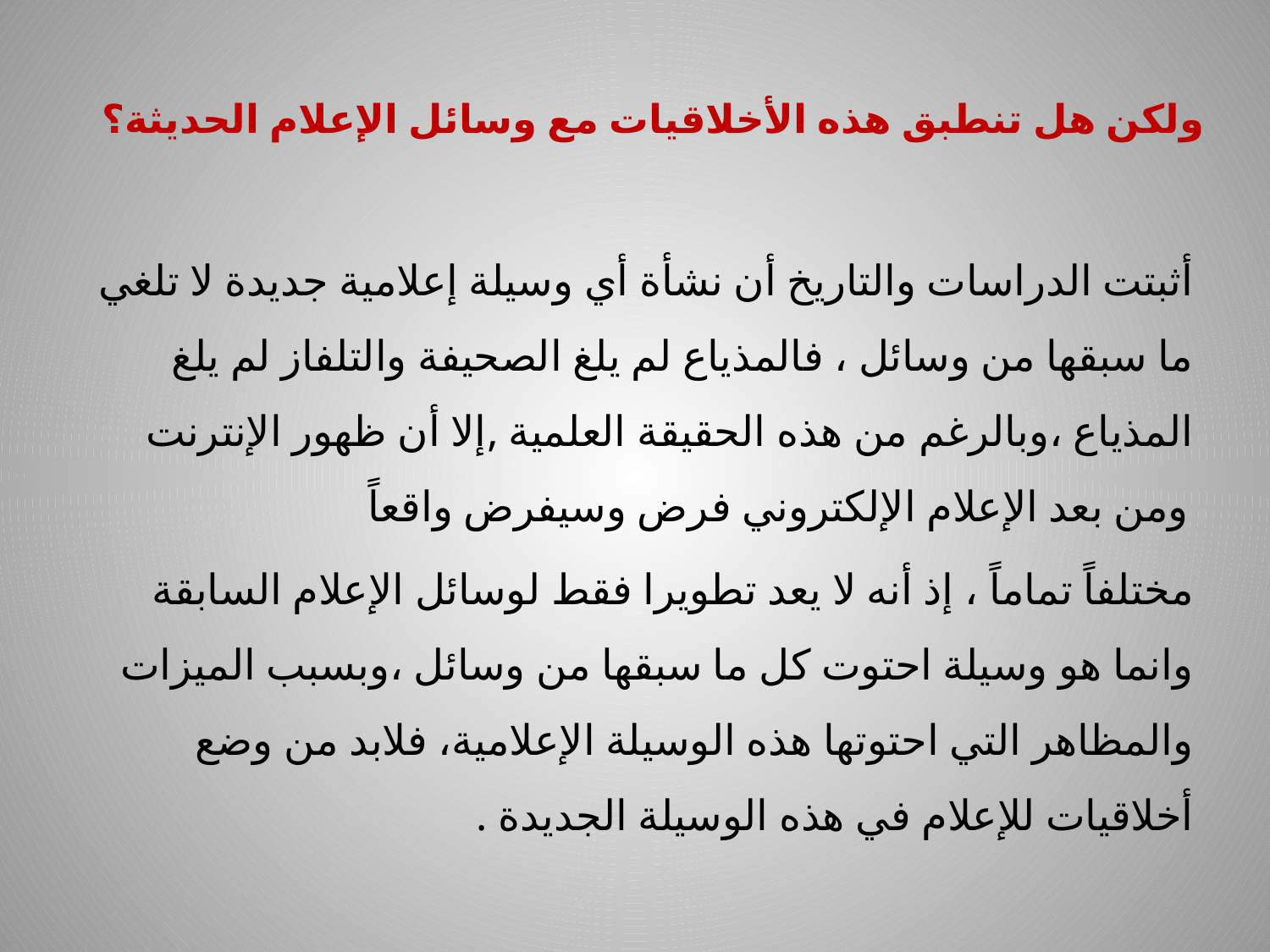

# ولكن هل تنطبق هذه الأخلاقيات مع وسائل الإعلام الحديثة؟
أثبتت الدراسات والتاريخ أن نشأة أي وسيلة إعلامية جديدة لا تلغي ما سبقها من وسائل ، فالمذياع لم يلغ الصحيفة والتلفاز لم يلغ المذياع ،وبالرغم من هذه الحقيقة العلمية ,إلا أن ظهور الإنترنت ومن بعد الإعلام الإلكتروني فرض وسيفرض واقعاً
مختلفاً تماماً ، إذ أنه لا يعد تطويرا فقط لوسائل الإعلام السابقة وانما هو وسيلة احتوت كل ما سبقها من وسائل ،وبسبب الميزات والمظاهر التي احتوتها هذه الوسيلة الإعلامية، فلابد من وضع أخلاقيات للإعلام في هذه الوسيلة الجديدة .